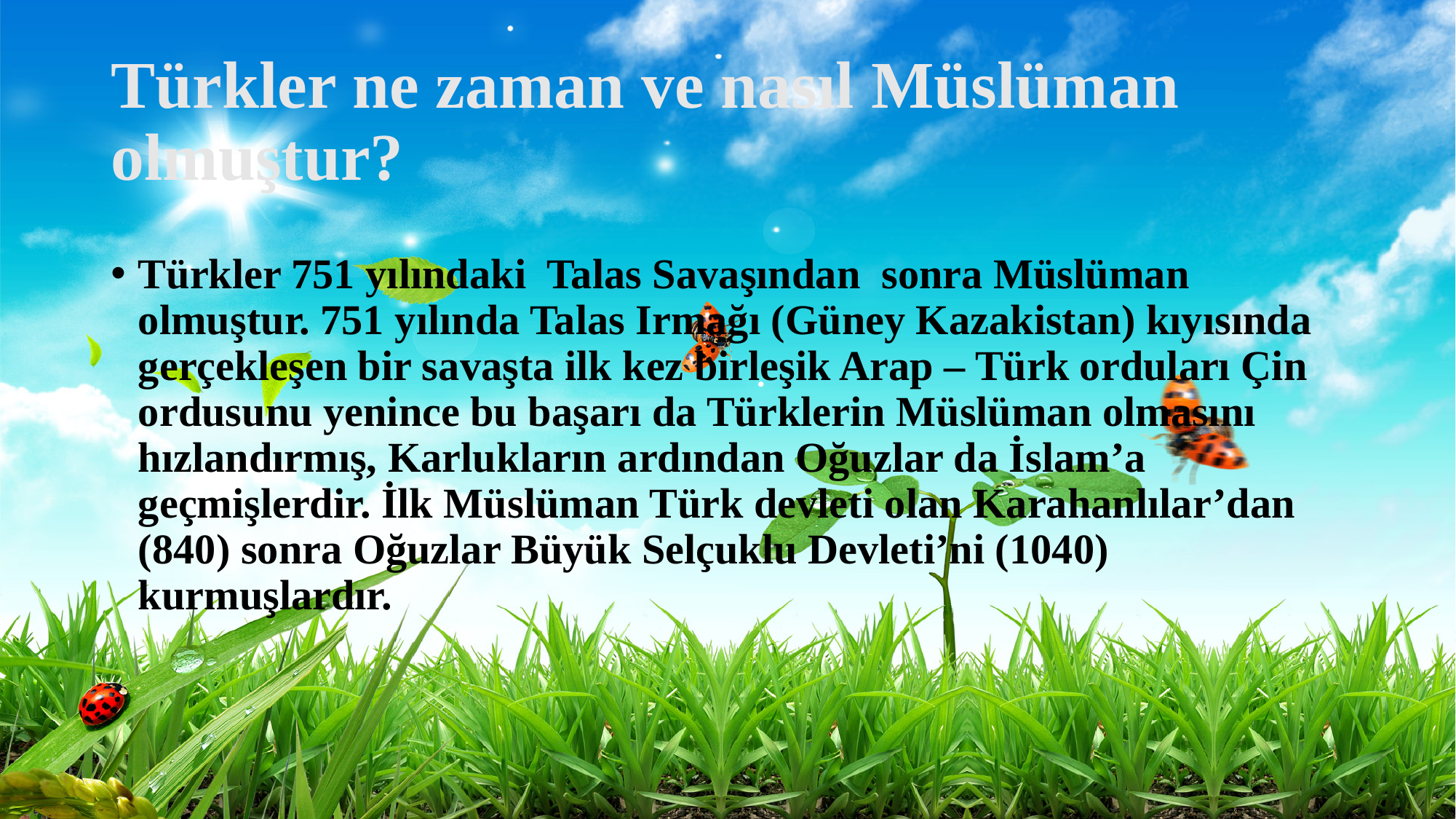

# Türkler ne zaman ve nasıl Müslüman olmuştur?
Türkler 751 yılındaki  Talas Savaşından  sonra Müslüman olmuştur. 751 yılında Talas Irmağı (Güney Kazakistan) kıyısında gerçekleşen bir savaşta ilk kez birleşik Arap – Türk orduları Çin ordusunu yenince bu başarı da Türklerin Müslüman olmasını hızlandırmış, Karlukların ardından Oğuzlar da İslam’a geçmişlerdir. İlk Müslüman Türk devleti olan Karahanlılar’dan (840) sonra Oğuzlar Büyük Selçuklu Devleti’ni (1040) kurmuşlardır.